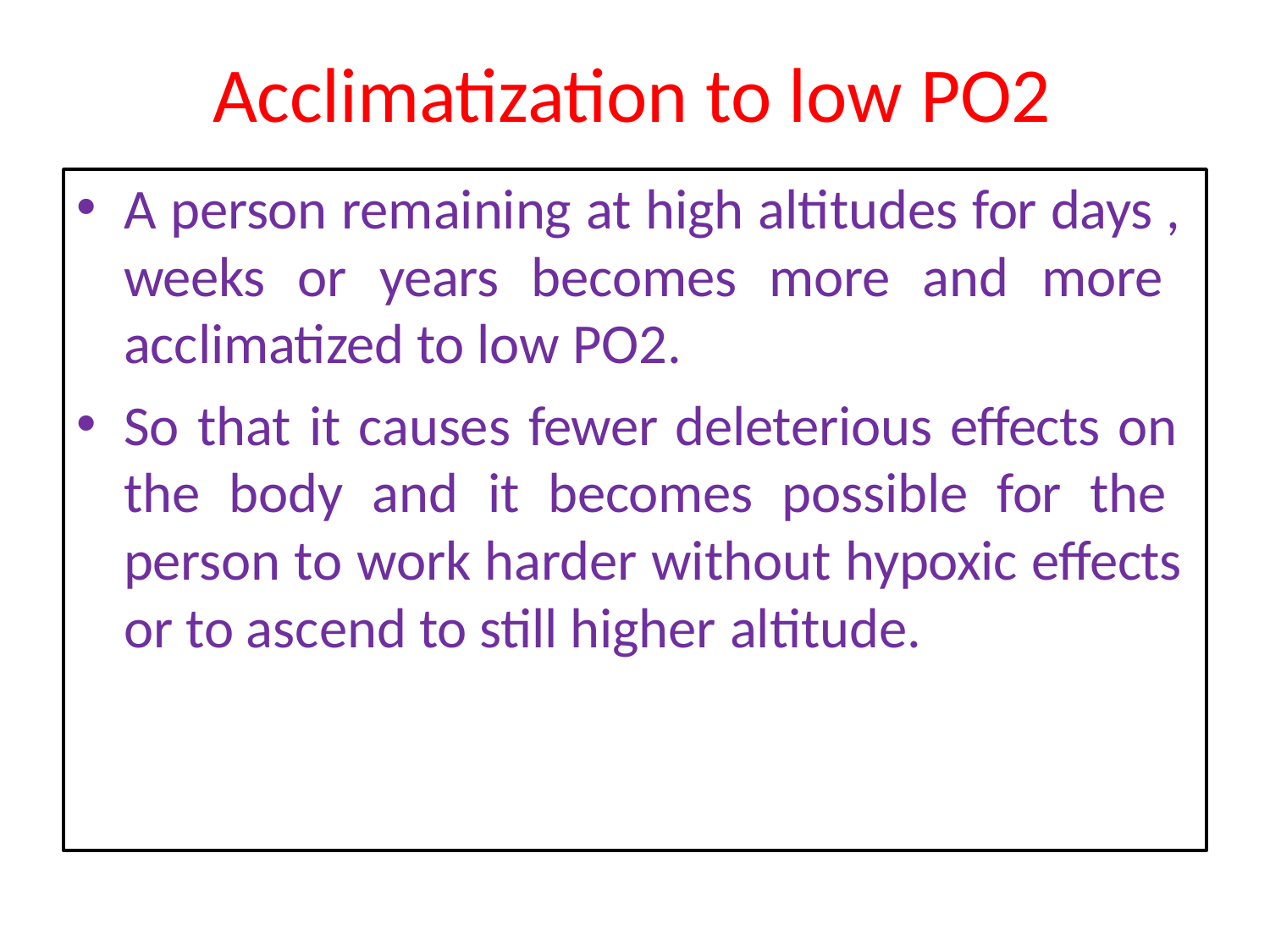

# Acclimatization to low PO2

A person remaining at high altitudes for days ,  weeks or years becomes more and more  acclimatized to low PO2.
So that it causes fewer deleterious effects on  the body and it becomes possible for the  person to work harder without hypoxic effects  or to ascend to still higher altitude.